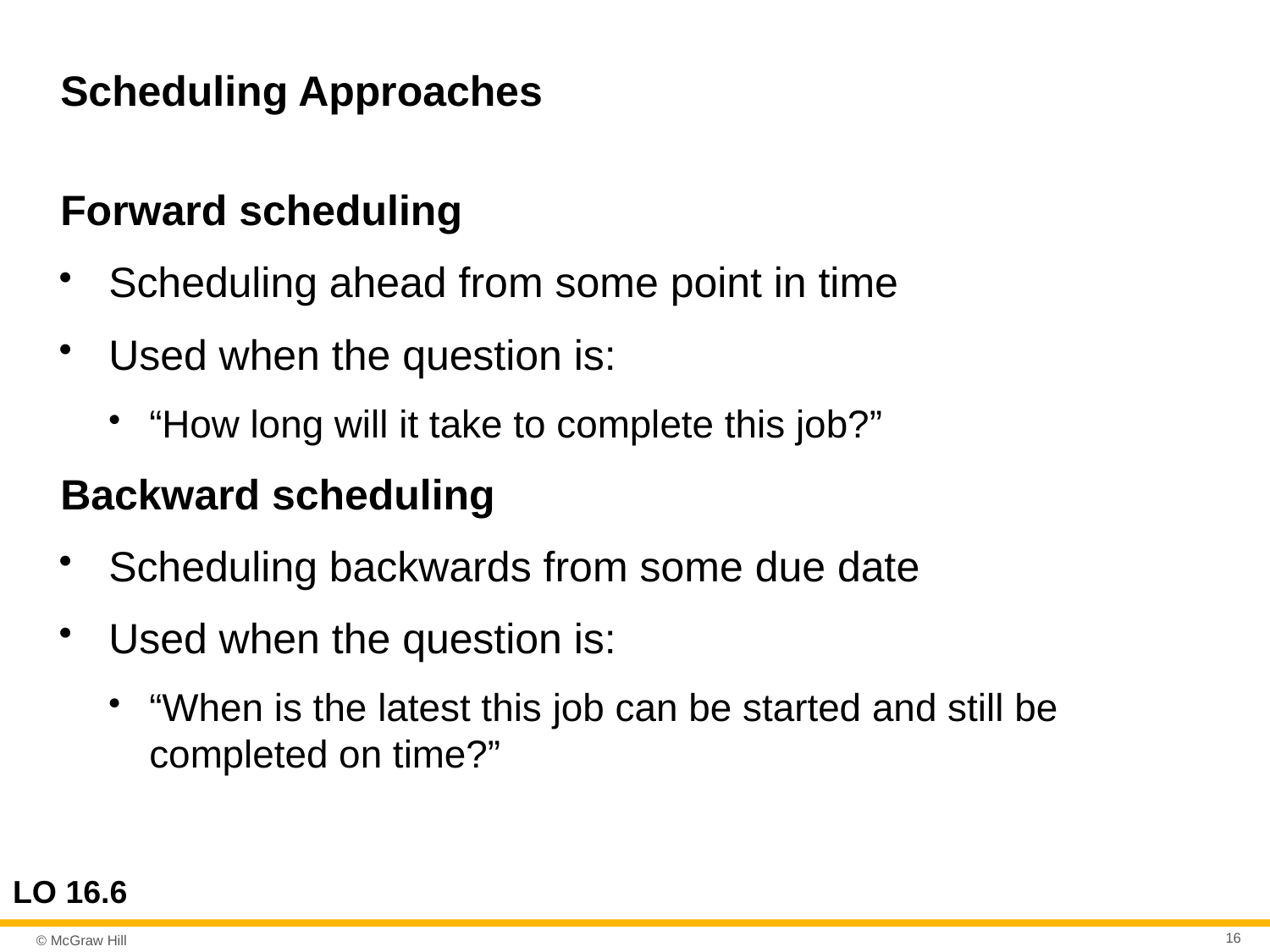

# Scheduling Approaches
Forward scheduling
Scheduling ahead from some point in time
Used when the question is:
“How long will it take to complete this job?”
Backward scheduling
Scheduling backwards from some due date
Used when the question is:
“When is the latest this job can be started and still be completed on time?”
LO 16.6